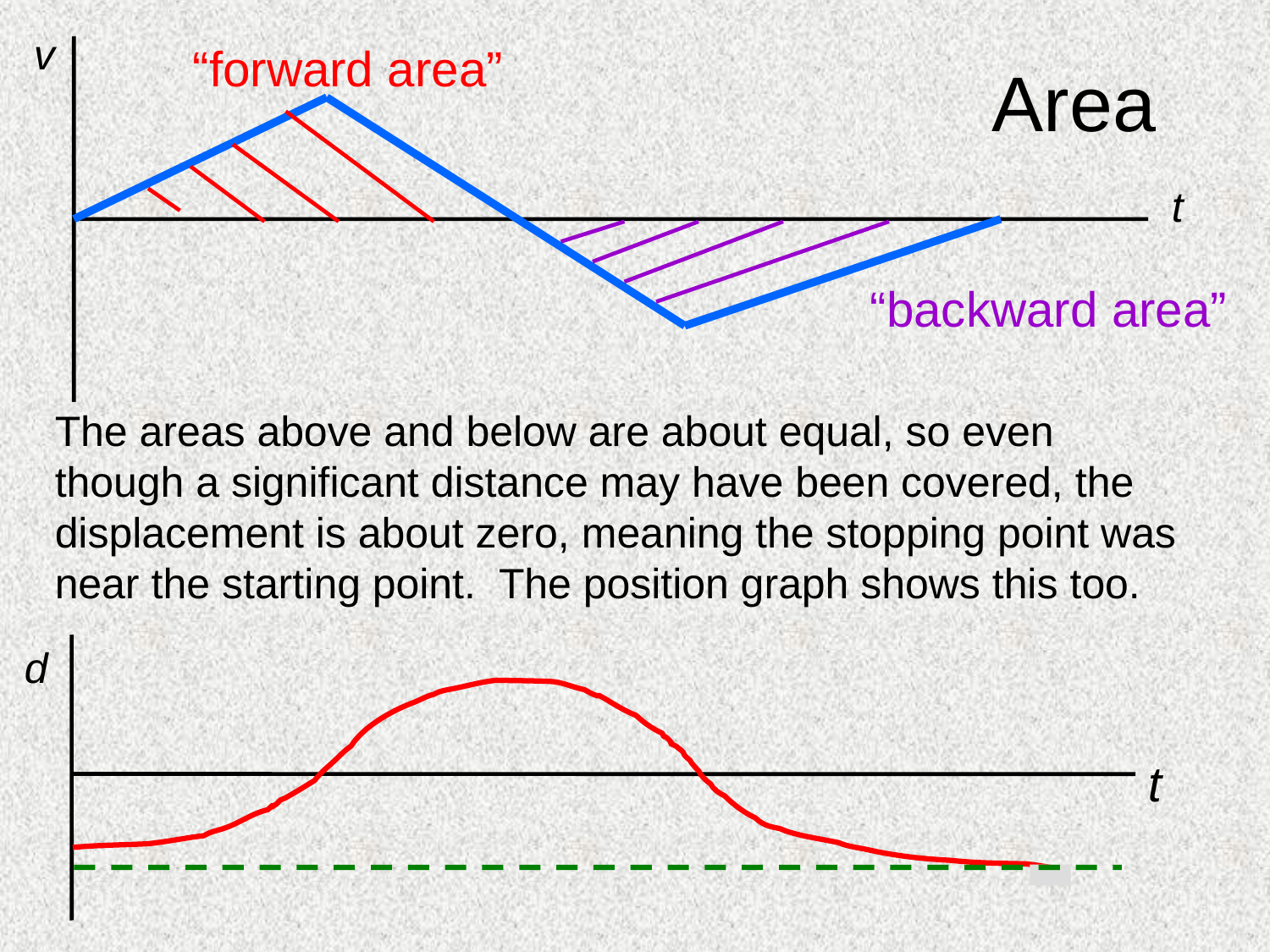

v

t

“forward area”

“backward area”
# Area
The areas above and below are about equal, so even though a significant distance may have been covered, the displacement is about zero, meaning the stopping point was near the starting point.  The position graph shows this too.
 d

t